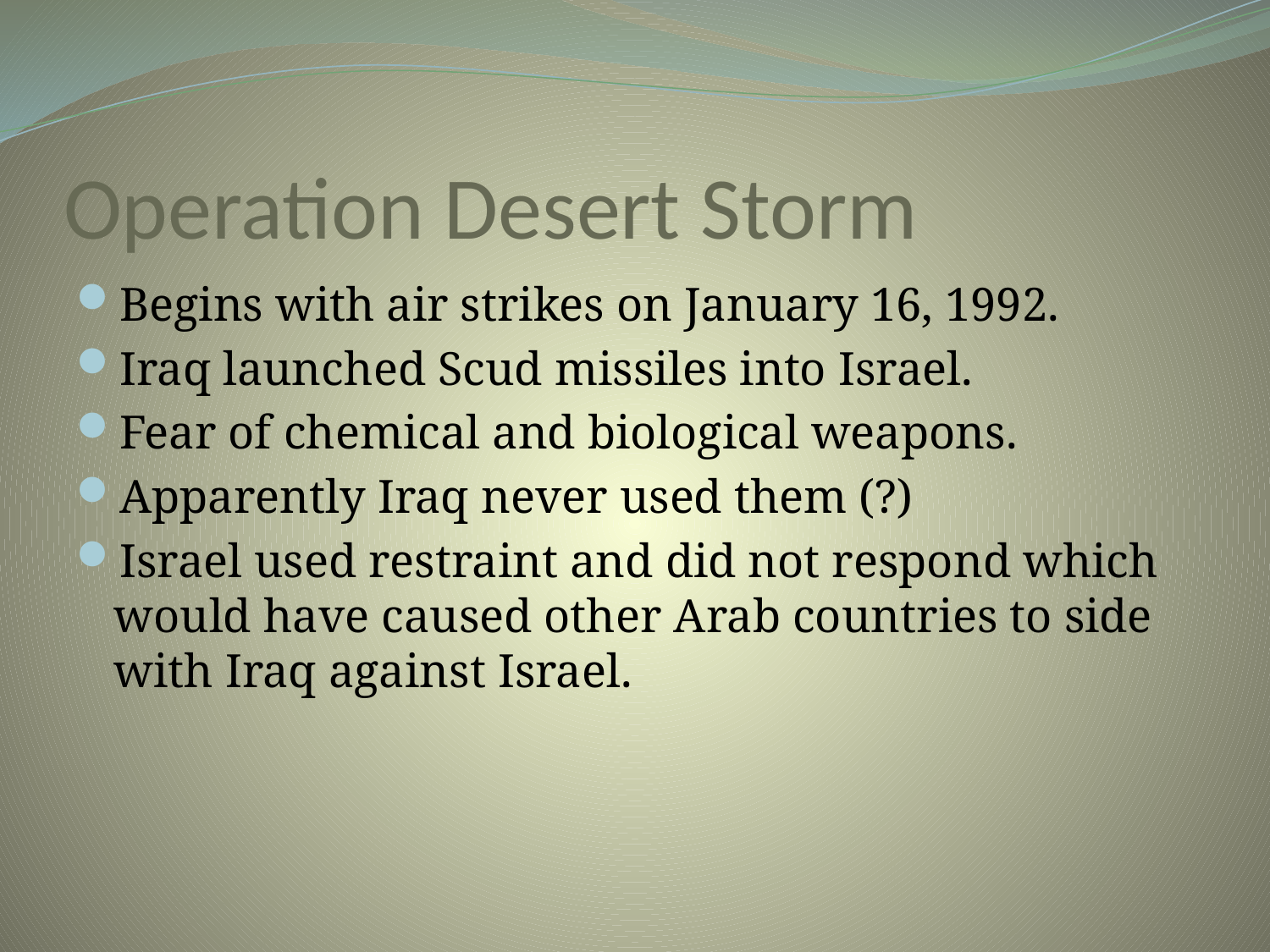

# Operation Desert Storm
Begins with air strikes on January 16, 1992.
Iraq launched Scud missiles into Israel.
Fear of chemical and biological weapons.
Apparently Iraq never used them (?)
Israel used restraint and did not respond which would have caused other Arab countries to side with Iraq against Israel.